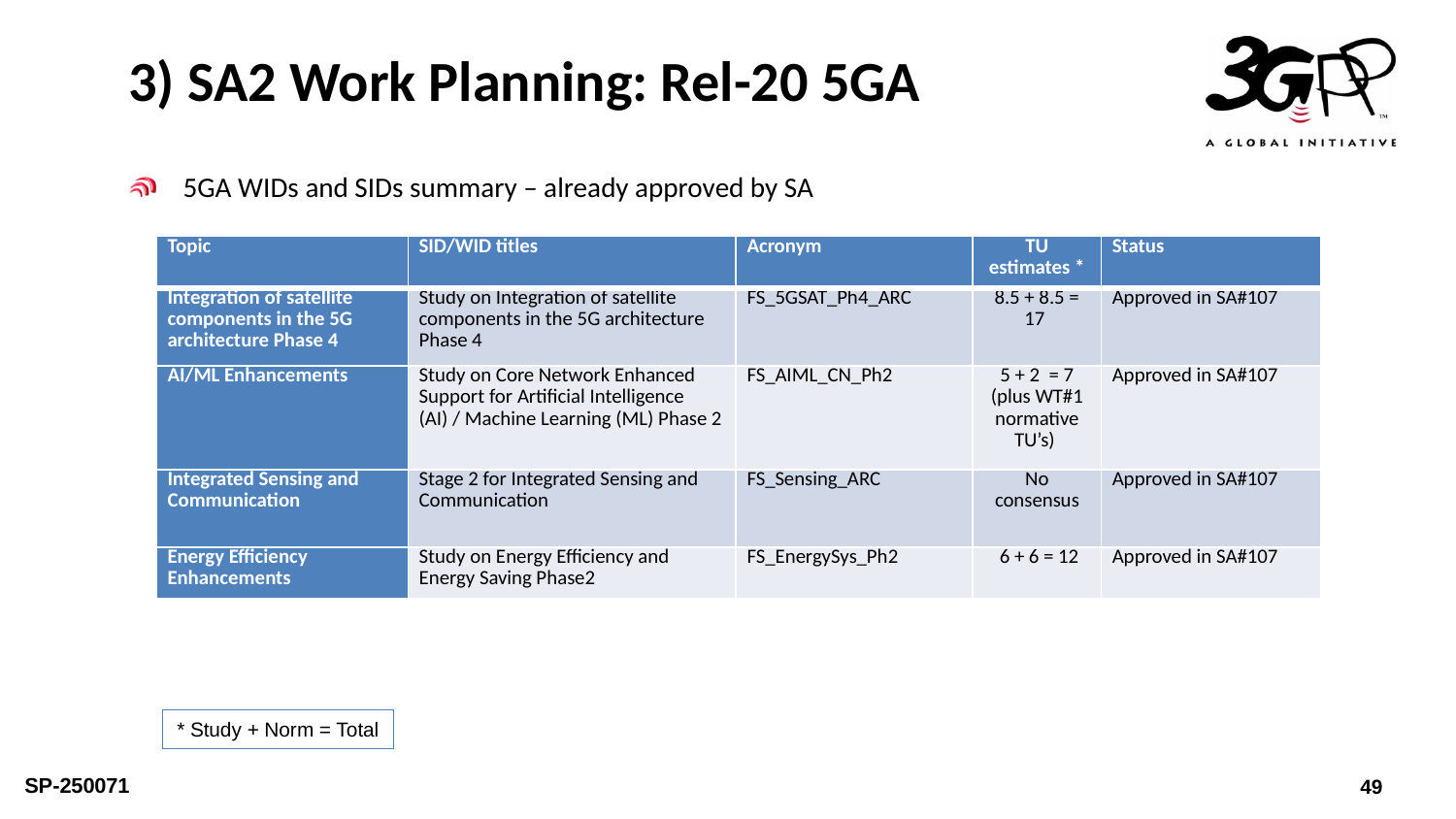

# 3) SA2 Work Planning: Rel-20 5GA
5GA WIDs and SIDs summary – already approved by SA
| Topic | SID/WID titles | Acronym | TU estimates \* | Status |
| --- | --- | --- | --- | --- |
| Integration of satellite components in the 5G architecture Phase 4 | Study on Integration of satellite components in the 5G architecture Phase 4 | FS\_5GSAT\_Ph4\_ARC | 8.5 + 8.5 = 17 | Approved in SA#107 |
| AI/ML Enhancements | Study on Core Network Enhanced Support for Artificial Intelligence (AI) / Machine Learning (ML) Phase 2 | FS\_AIML\_CN\_Ph2 | 5 + 2 = 7 (plus WT#1 normative TU’s) | Approved in SA#107 |
| Integrated Sensing and Communication | Stage 2 for Integrated Sensing and Communication | FS\_Sensing\_ARC | No consensus | Approved in SA#107 |
| Energy Efficiency Enhancements | Study on Energy Efficiency and Energy Saving Phase2 | FS\_EnergySys\_Ph2 | 6 + 6 = 12 | Approved in SA#107 |
* Study + Norm = Total